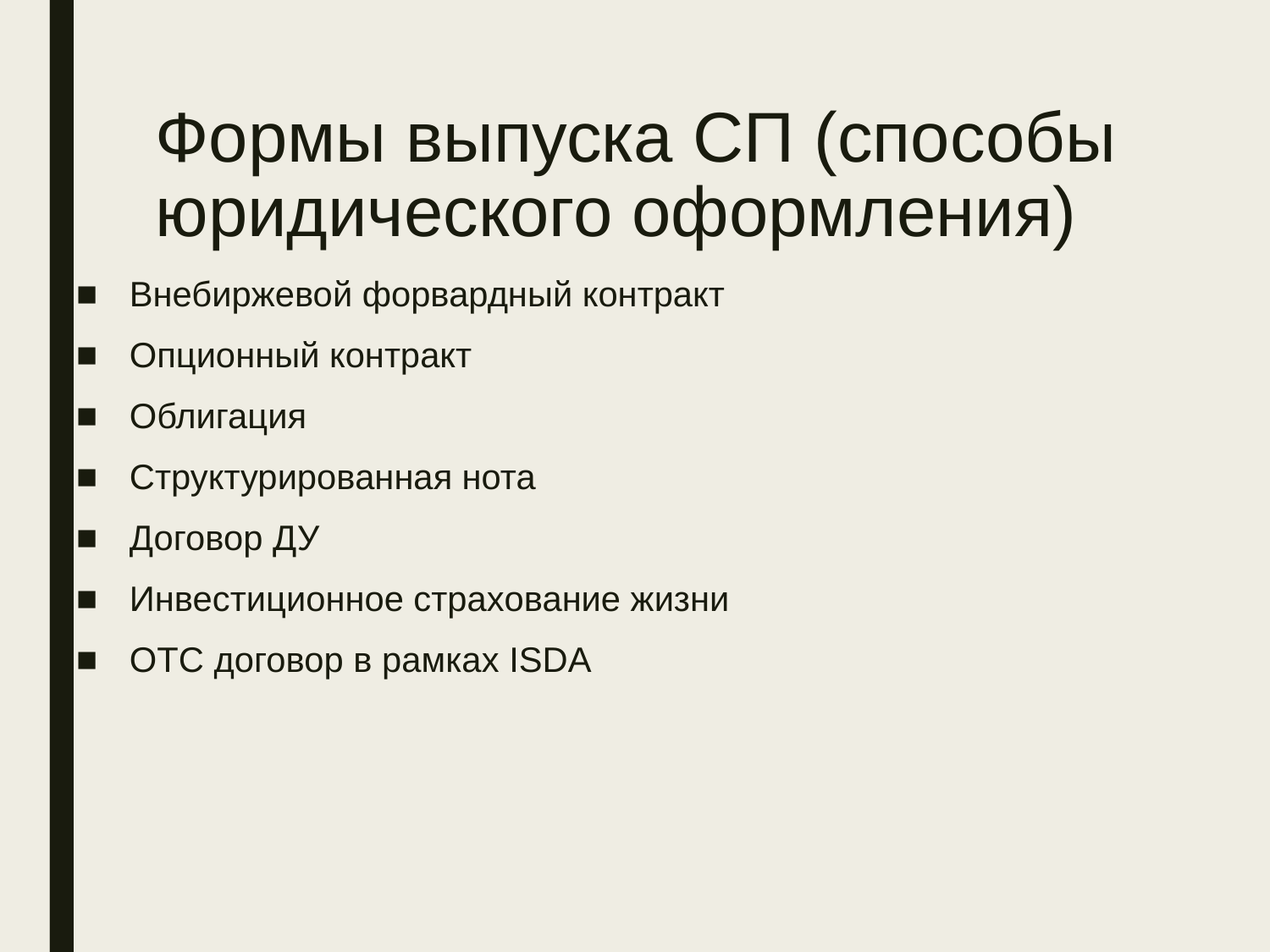

# Формы выпуска СП (способы юридического оформления)
Внебиржевой форвардный контракт
Опционный контракт
Облигация
Структурированная нота
Договор ДУ
Инвестиционное страхование жизни
OTC договор в рамках ISDA